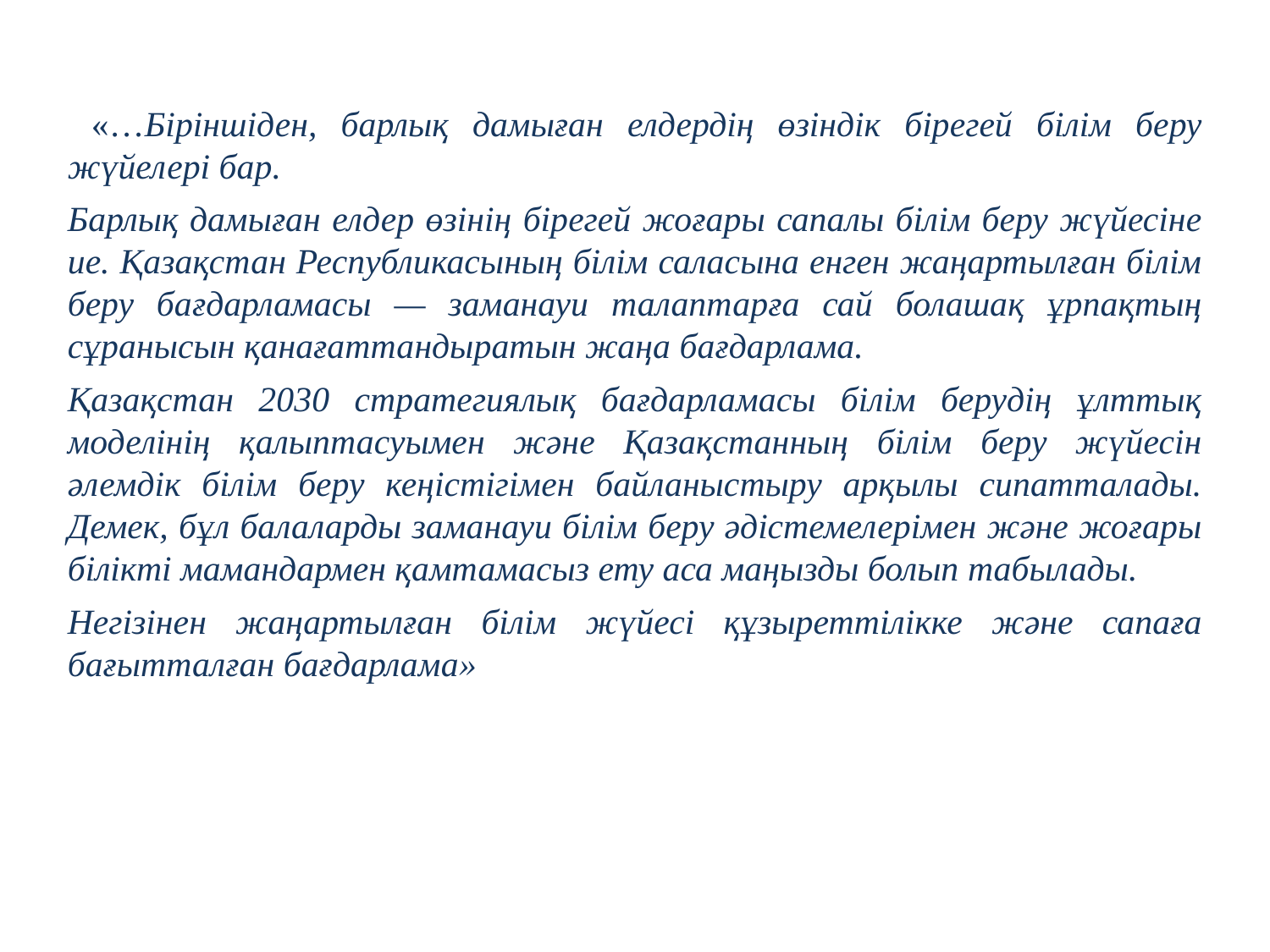

«…Біріншіден, барлық дамыған елдердің өзіндік бірегей білім беру жүйелері бар.
Барлық дамыған елдер өзінің бірегей жоғары сапалы білім беру жүйесіне ие. Қазақстан Республикасының білім саласына енген жаңартылған білім беру бағдарламасы — заманауи талаптарға сай болашақ ұрпақтың сұранысын қанағаттандыратын жаңа бағдарлама.
Қазақстан 2030 стратегиялық бағдарламасы білім берудің ұлттық моделінің қалыптасуымен және Қазақстанның білім беру жүйесін әлемдік білім беру кеңістігімен байланыстыру арқылы сипатталады. Демек, бұл балаларды заманауи білім беру әдістемелерімен және жоғары білікті мамандармен қамтамасыз ету аса маңызды болып табылады.
Негізінен жаңартылған білім жүйесі құзыреттілікке және сапаға бағытталған бағдарлама»